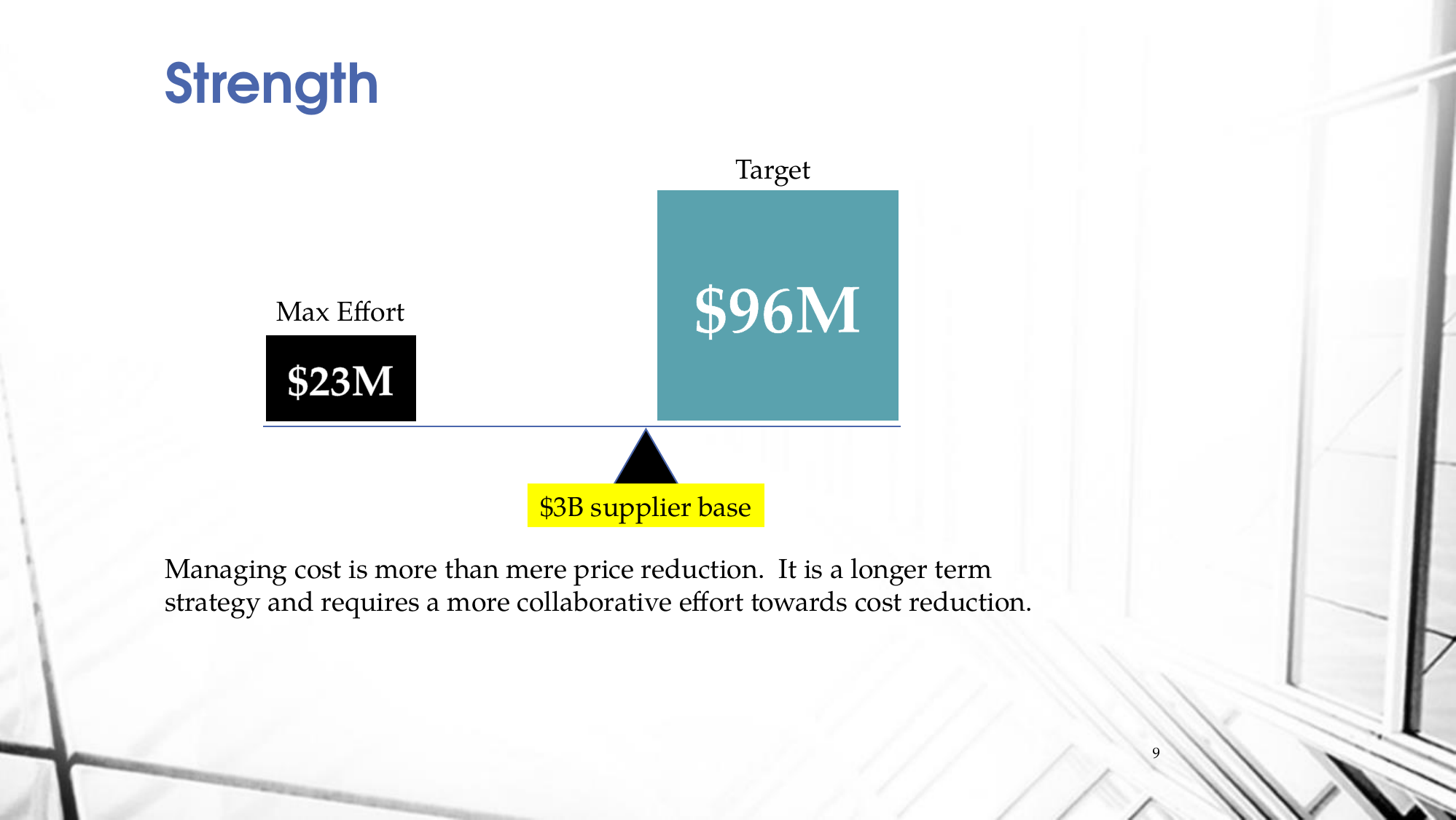

# Strength
Target
$96M
Max Effort
$23M

$3B supplier base
Managing cost is more than mere price reduction.  It is a longer term strategy and requires a more collaborative effort towards cost reduction.
9